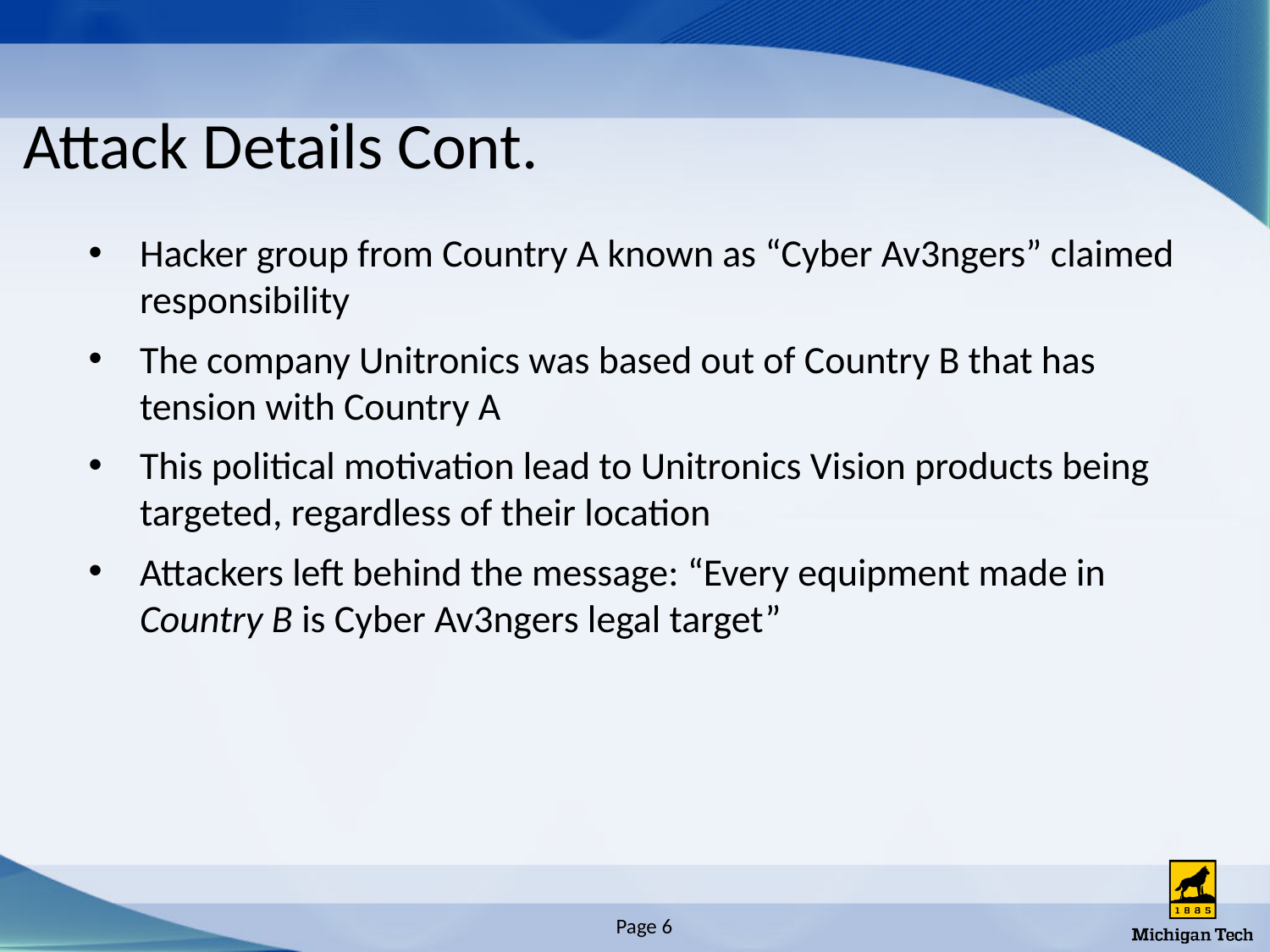

# Attack Details Cont.
Hacker group from Country A known as “Cyber Av3ngers” claimed responsibility
The company Unitronics was based out of Country B that has tension with Country A
This political motivation lead to Unitronics Vision products being targeted, regardless of their location
Attackers left behind the message: “Every equipment made in Country B is Cyber Av3ngers legal target”